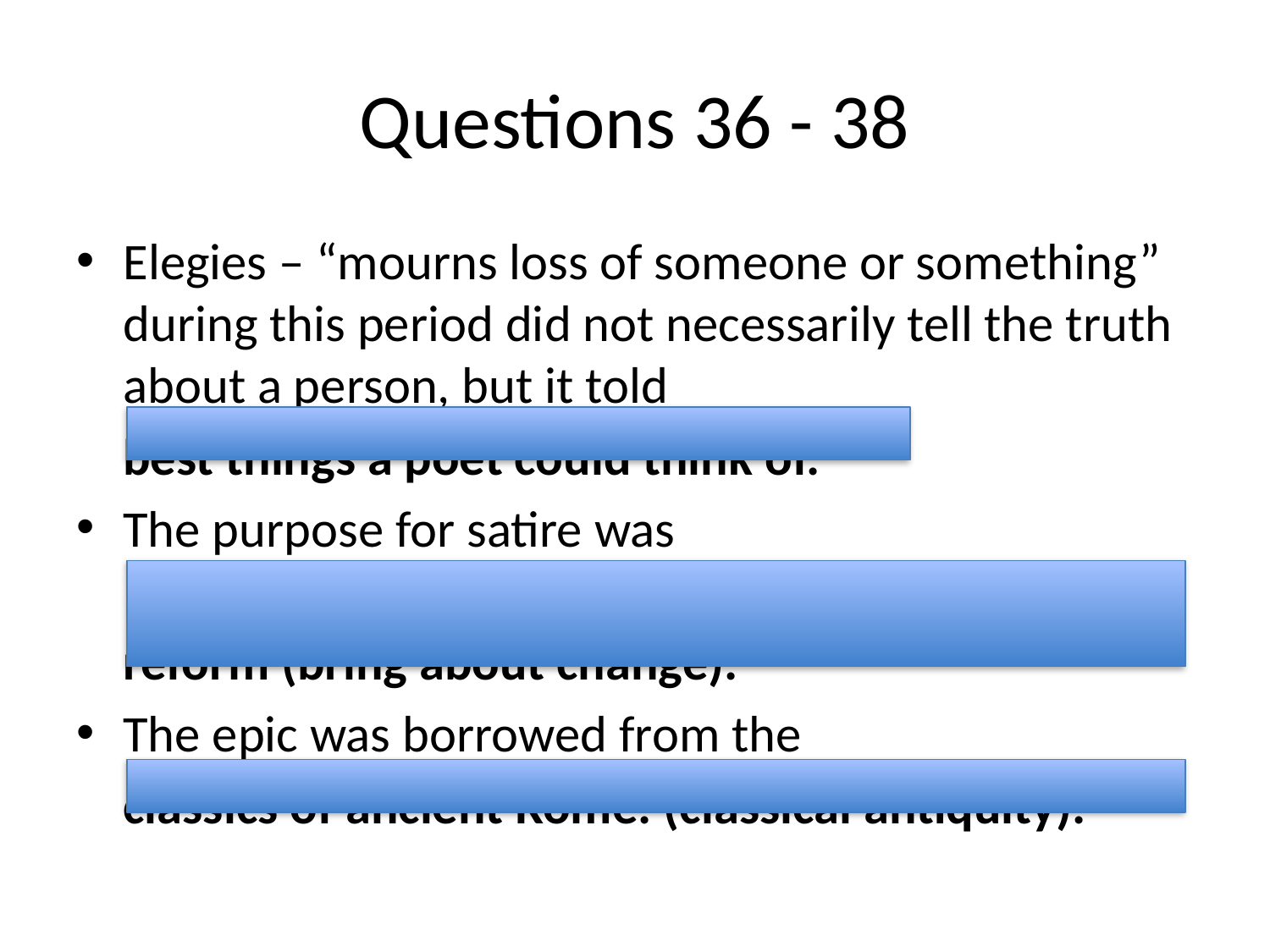

# Questions 36 - 38
Elegies – “mourns loss of someone or something” during this period did not necessarily tell the truth about a person, but it told
	best things a poet could think of.
The purpose for satire was
	 to ridicule a person, institution, etc. in order to reform (bring about change).
The epic was borrowed from the
	classics of ancient Rome. (classical antiquity).